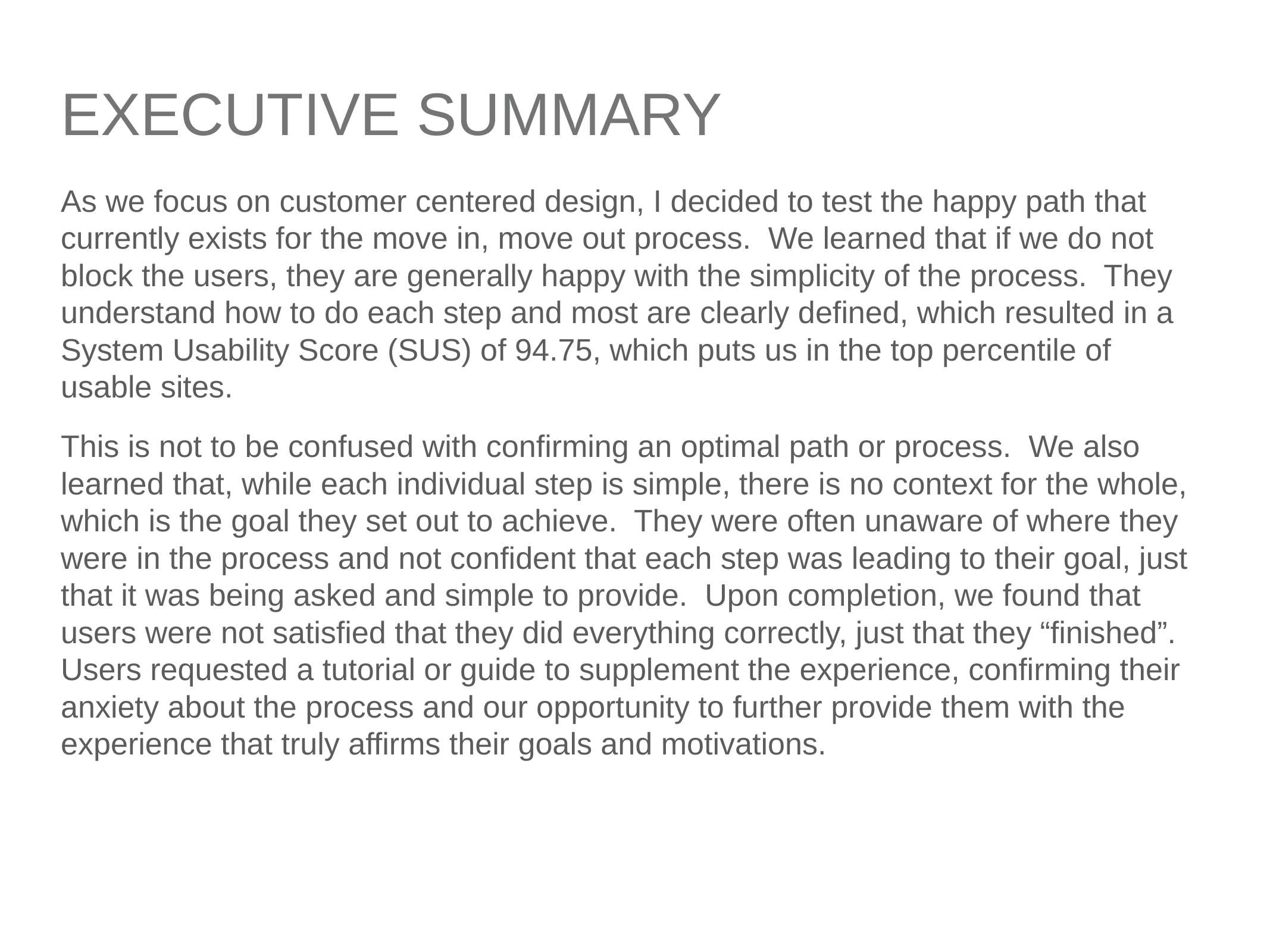

# Executive Summary

As we focus on customer centered design, I decided to test the happy path that currently exists for the move in, move out process.  We learned that if we do not block the users, they are generally happy with the simplicity of the process.  They understand how to do each step and most are clearly defined, which resulted in a System Usability Score (SUS) of 94.75, which puts us in the top percentile of usable sites.
This is not to be confused with confirming an optimal path or process.  We also learned that, while each individual step is simple, there is no context for the whole, which is the goal they set out to achieve.  They were often unaware of where they were in the process and not confident that each step was leading to their goal, just that it was being asked and simple to provide.  Upon completion, we found that users were not satisfied that they did everything correctly, just that they “finished”.  Users requested a tutorial or guide to supplement the experience, confirming their anxiety about the process and our opportunity to further provide them with the experience that truly affirms their goals and motivations.